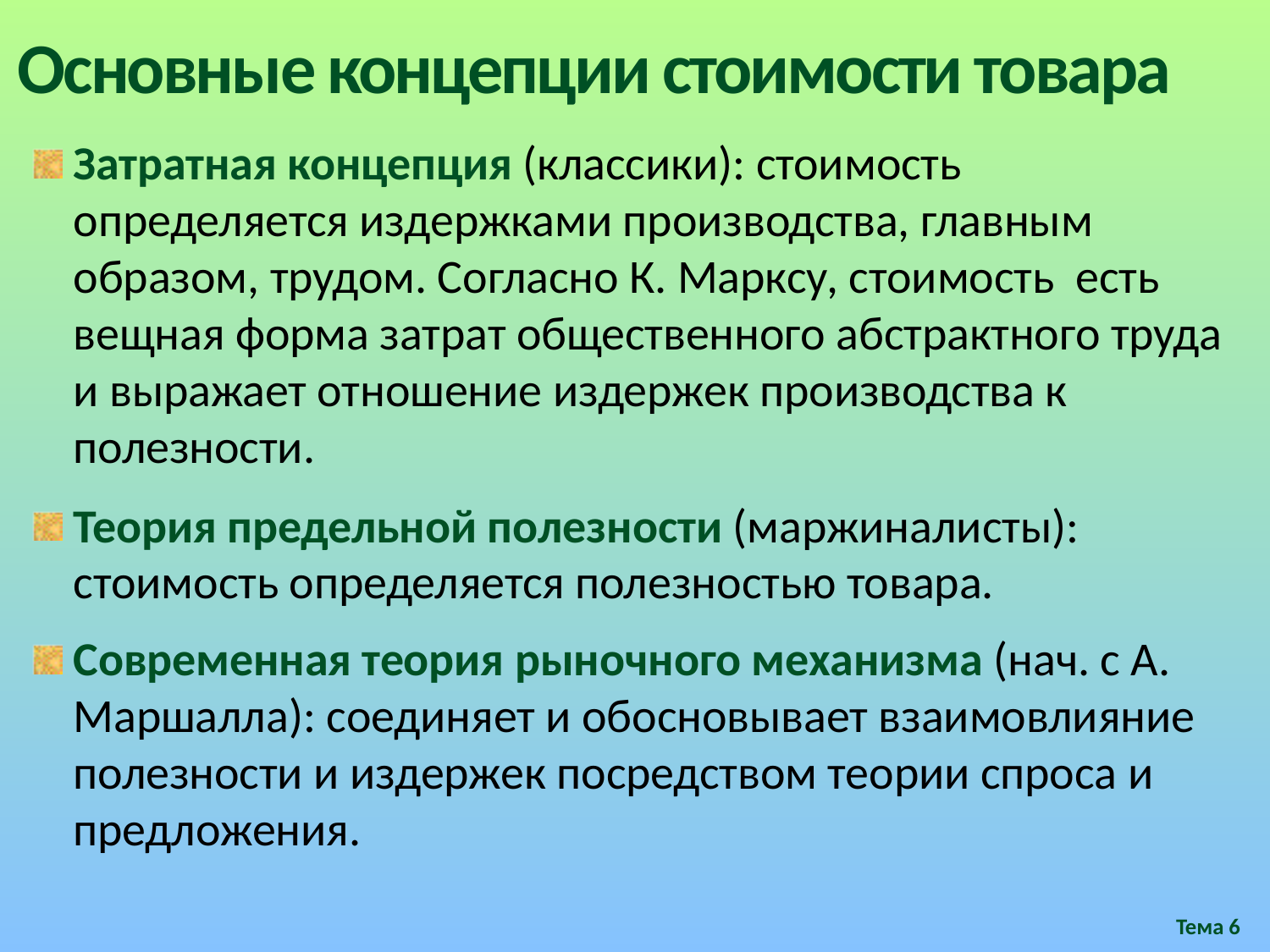

# Основные концепции стоимости товара
Затратная концепция (классики): стоимость определяется издержками производства, главным образом, трудом. Согласно К. Марксу, стоимость  есть вещная форма затрат общественного абстрактного труда и выражает отношение издержек производства к полезности.

Теория предельной полезности (маржиналисты): стоимость определяется полезностью товара.

Современная теория рыночного механизма (нач. с А. Маршалла): соединяет и обосновывает взаимовлияние полезности и издержек посредством теории спроса и предложения.
Тема 6